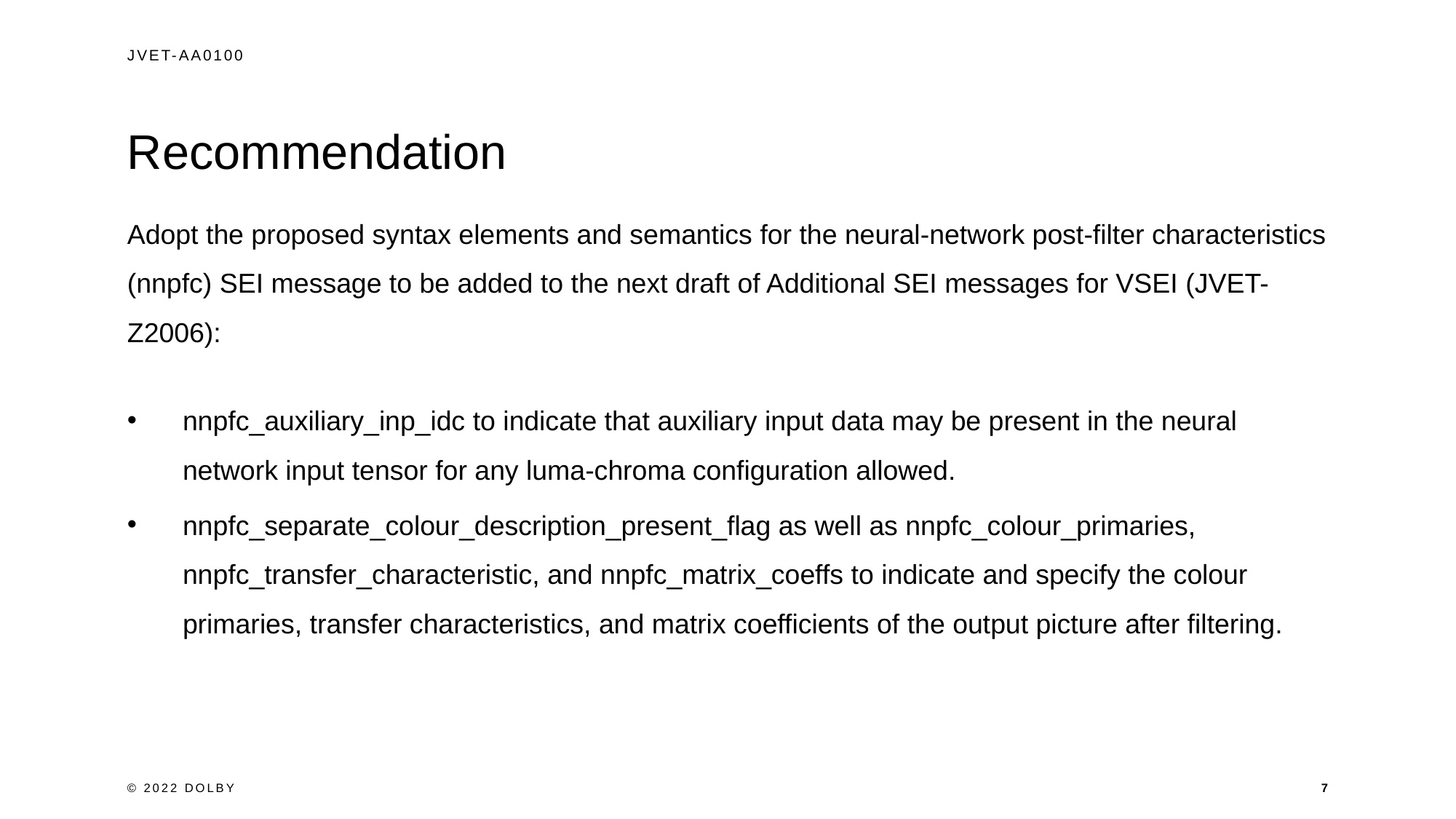

JVET-AA0100
# Recommendation
Adopt the proposed syntax elements and semantics for the neural-network post-filter characteristics (nnpfc) SEI message to be added to the next draft of Additional SEI messages for VSEI (JVET-Z2006):

nnpfc_auxiliary_inp_idc to indicate that auxiliary input data may be present in the neural network input tensor for any luma-chroma configuration allowed.
nnpfc_separate_colour_description_present_flag as well as nnpfc_colour_primaries, nnpfc_transfer_characteristic, and nnpfc_matrix_coeffs to indicate and specify the colour primaries, transfer characteristics, and matrix coefficients of the output picture after filtering.
© 2022 DOLBY
7